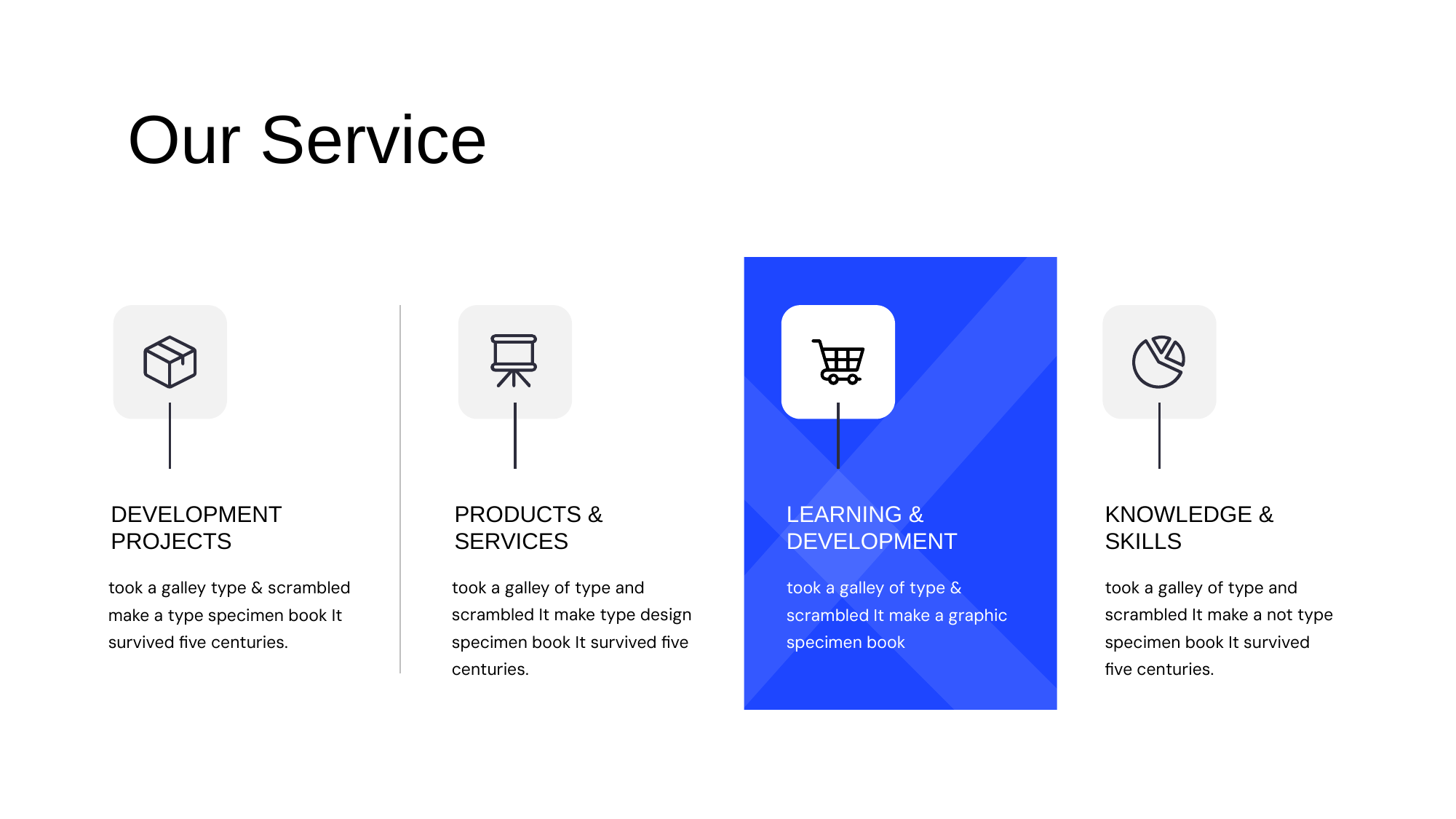

Our Service

DEVELOPMENT
PROJECTS
PRODUCTS &
SERVICES
LEARNING &
DEVELOPMENT
KNOWLEDGE &
SKILLS
took a galley type & scrambled
make a type specimen book It survived five centuries.
took a galley of type and scrambled It make type design specimen book It survived five centuries.
took a galley of type & scrambled It make a graphic specimen book
took a galley of type and scrambled It make a not type specimen book It survived five centuries.